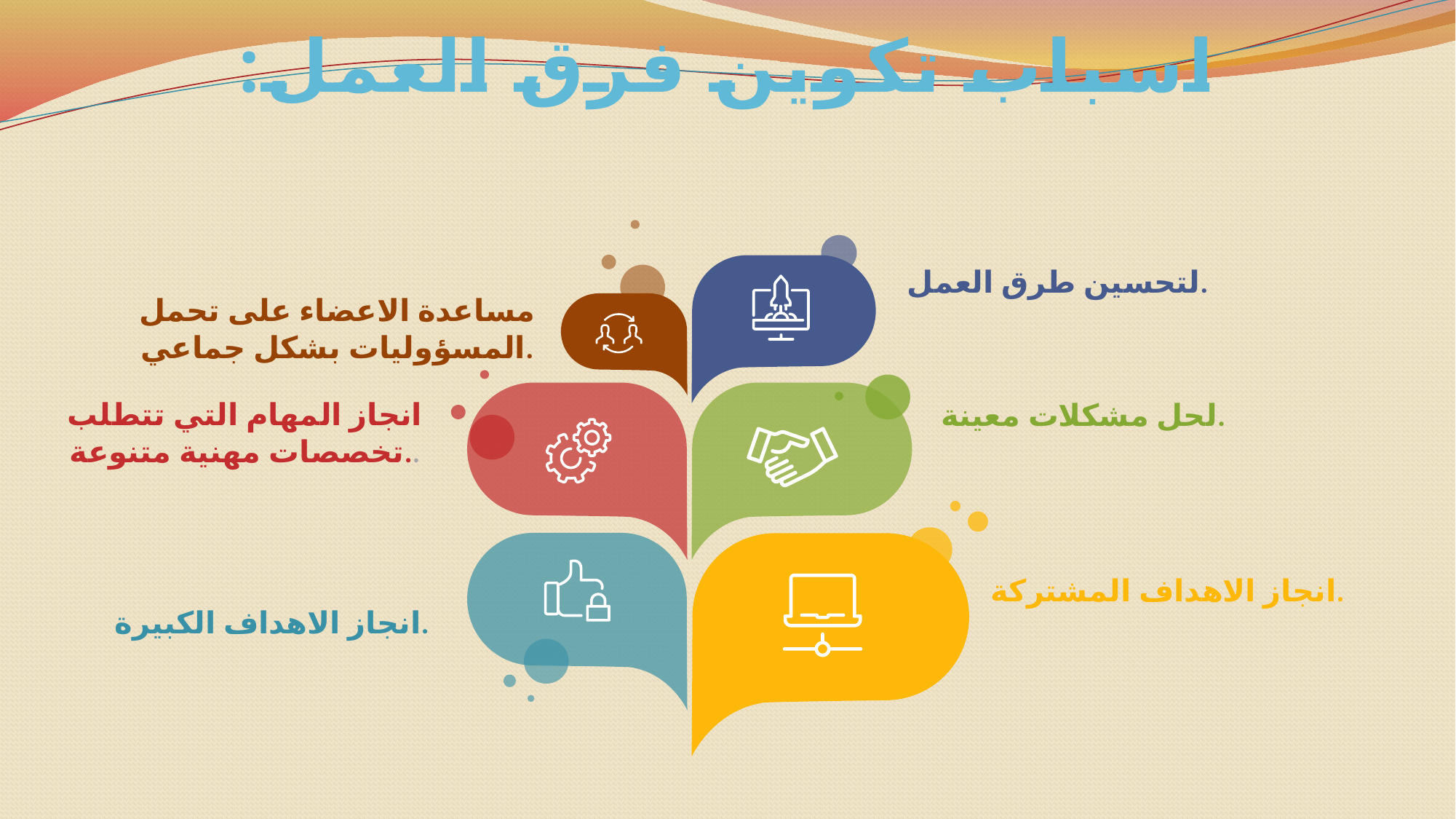

# اسباب تكوين فرق العمل:

لتحسين طرق العمل.

مساعدة الاعضاء على تحمل المسؤوليات بشكل جماعي.

انجاز المهام التي تتطلب تخصصات مهنية متنوعة..
لحل مشكلات معينة.

انجاز الاهداف المشتركة.

انجاز الاهداف الكبيرة.